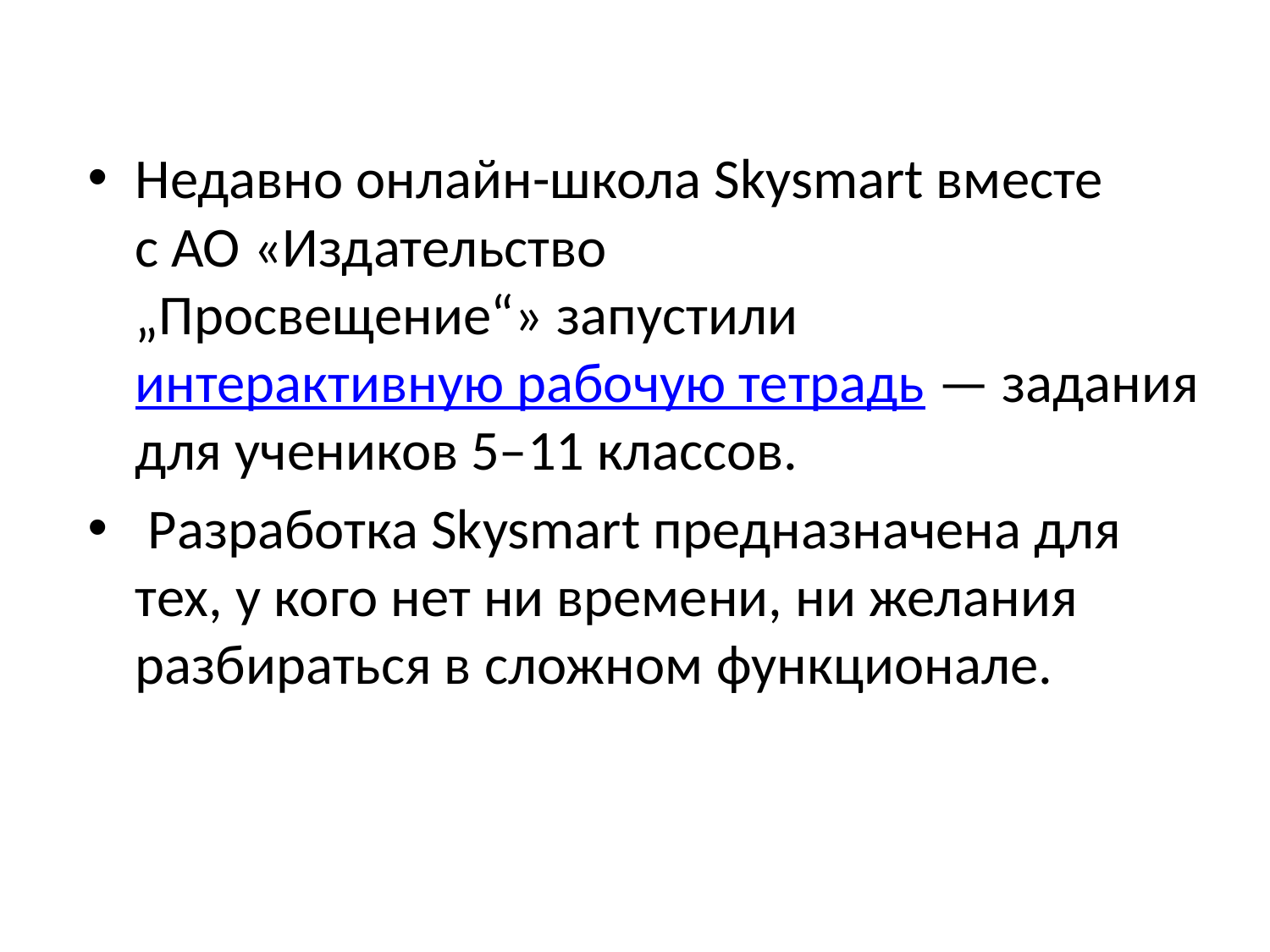

Недавно онлайн-школа Skysmart вместе с АО «Издательство „Просвещение“» запустили интерактивную рабочую тетрадь — задания для учеников 5–11 классов.
 Разработка Skysmart предназначена для тех, у кого нет ни времени, ни желания разбираться в сложном функционале.